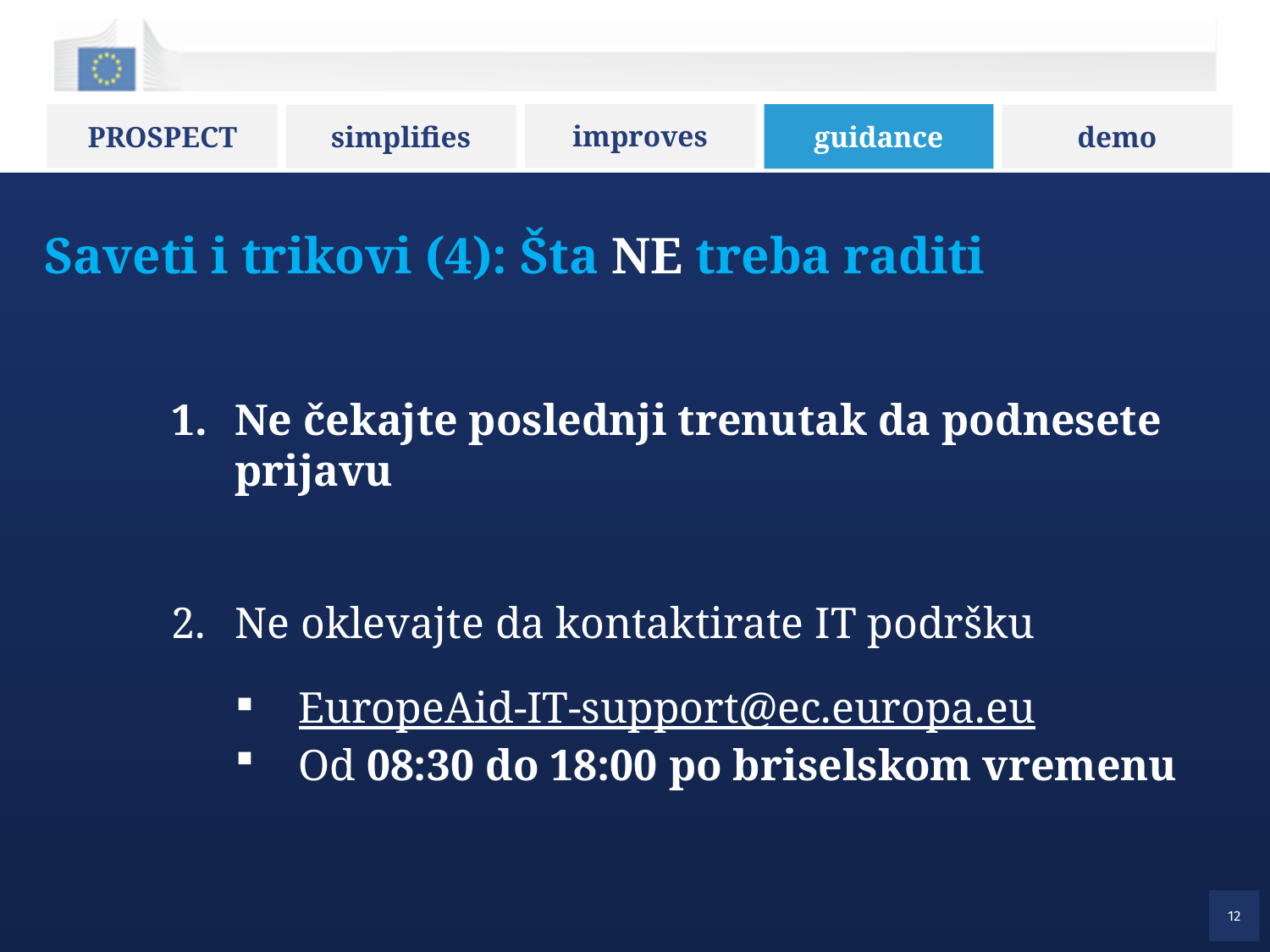

guidance
Saveti i trikovi (4): Šta NE treba raditi

Ne čekajte poslednji trenutak da podnesete prijavu

Ne oklevajte da kontaktirate IT podršku

EuropeAid-IT-support@ec.europa.eu
Od 08:30 do 18:00 po briselskom vremenu

12